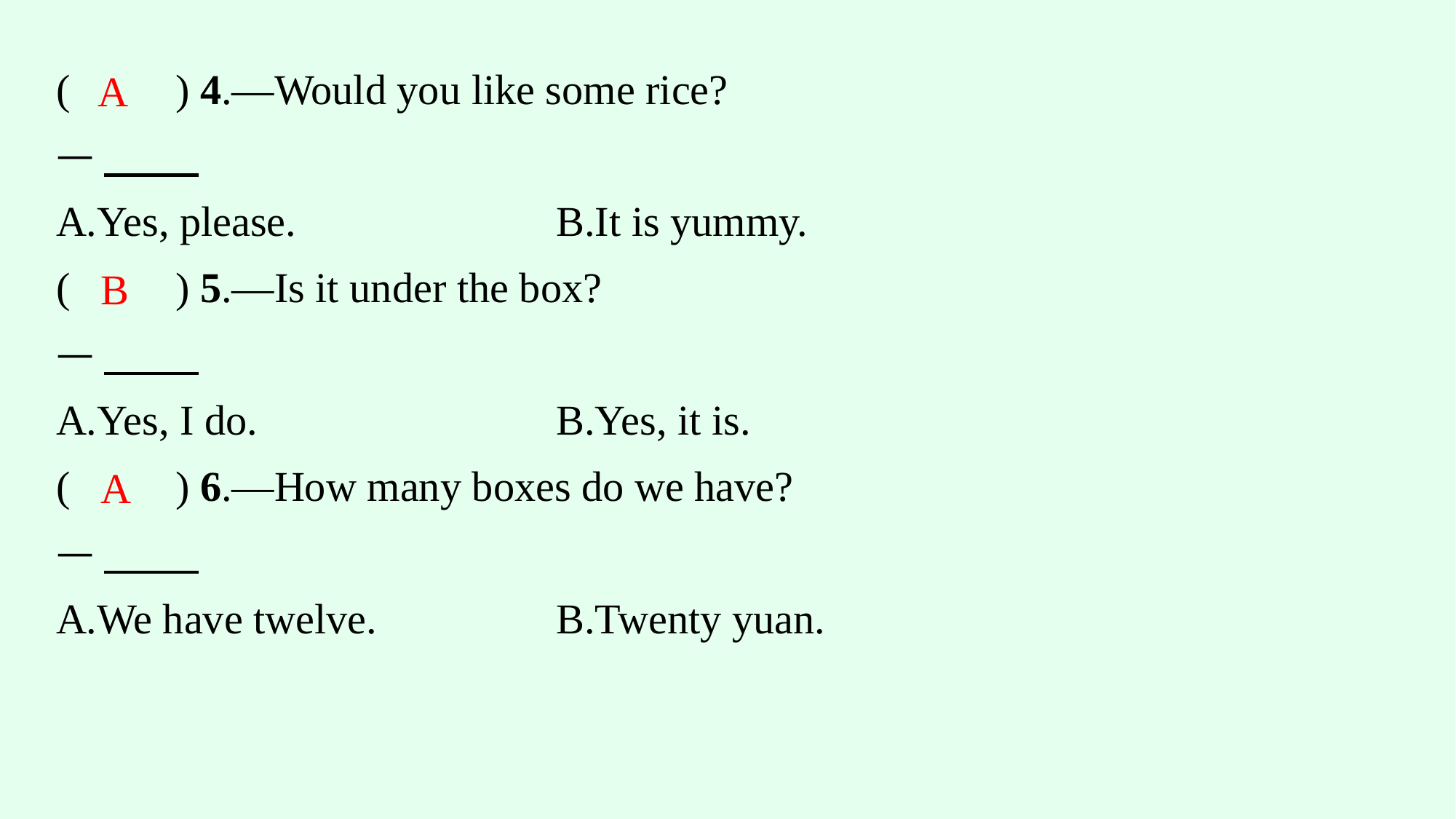

(　　) 4.—Would you like some rice?
—
A.Yes, please.			B.It is yummy.
(　　) 5.—Is it under the box?
—
A.Yes, I do.			B.Yes, it is.
(　　) 6.—How many boxes do we have?
—
A.We have twelve.		B.Twenty yuan.
A
B
A